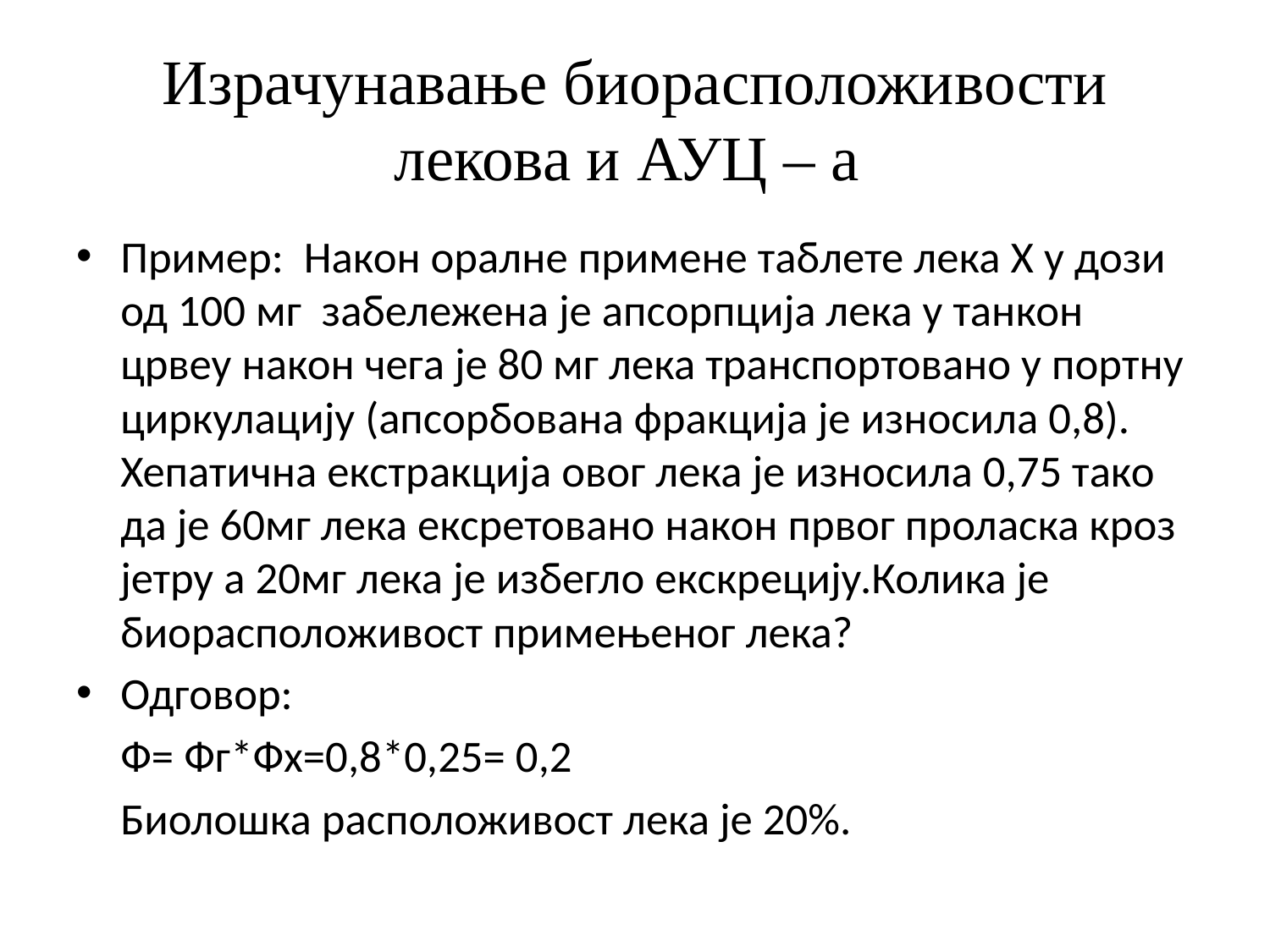

# Израчунавање биорасположивости лекова и АУЦ – а
Пример:  Након оралне примене таблете лека Х у дози од 100 мг  забележена је апсорпција лека у танкон црвеу након чега је 80 мг лека транспортовано у портну циркулацију (апсорбована фракција је износила 0,8). Хепатична екстракција овог лека је износила 0,75 тако да је 60мг лека ексретовано након првог проласка кроз јетру а 20мг лека је избегло екскрецију.Колика је биорасположивост примењеног лека?
Одговор:
	Ф= Фг*Фх=0,8*0,25= 0,2
	Биолошка расположивост лека је 20%.